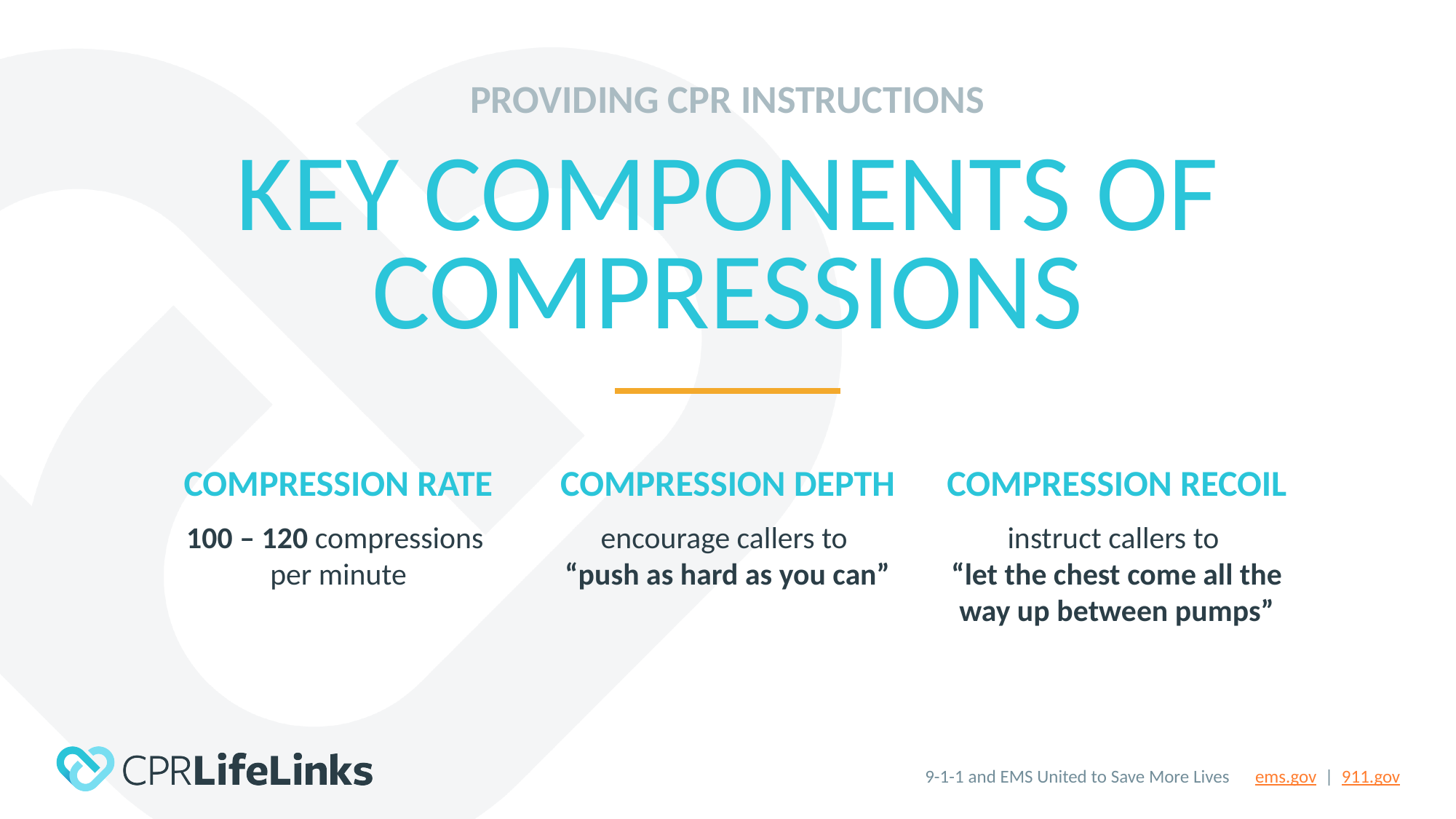

PROVIDING CPR INSTRUCTIONS
KEY COMPONENTS OF COMPRESSIONS
COMPRESSION RATE
100 – 120 compressions
per minute
COMPRESSION DEPTH
encourage callers to
“push as hard as you can”
COMPRESSION RECOIL
instruct callers to
“let the chest come all the way up between pumps”